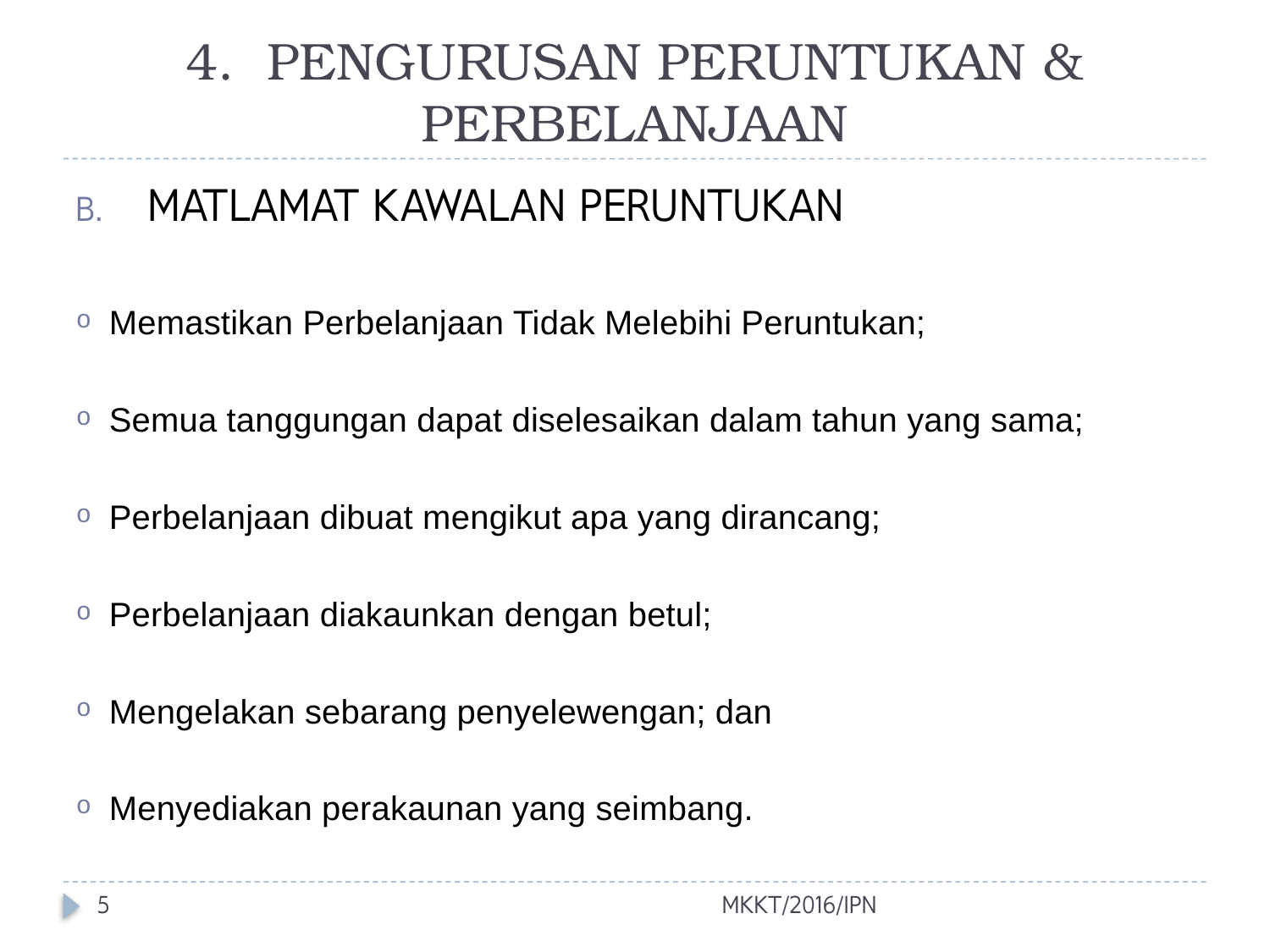

# 4.  PENGURUSAN PERUNTUKAN & PERBELANJAAN
MATLAMAT KAWALAN PERUNTUKAN

Memastikan Perbelanjaan Tidak Melebihi Peruntukan;

Semua tanggungan dapat diselesaikan dalam tahun yang sama;

Perbelanjaan dibuat mengikut apa yang dirancang;

Perbelanjaan diakaunkan dengan betul;

Mengelakan sebarang penyelewengan; dan

Menyediakan perakaunan yang seimbang.

5
MKKT/2016/IPN